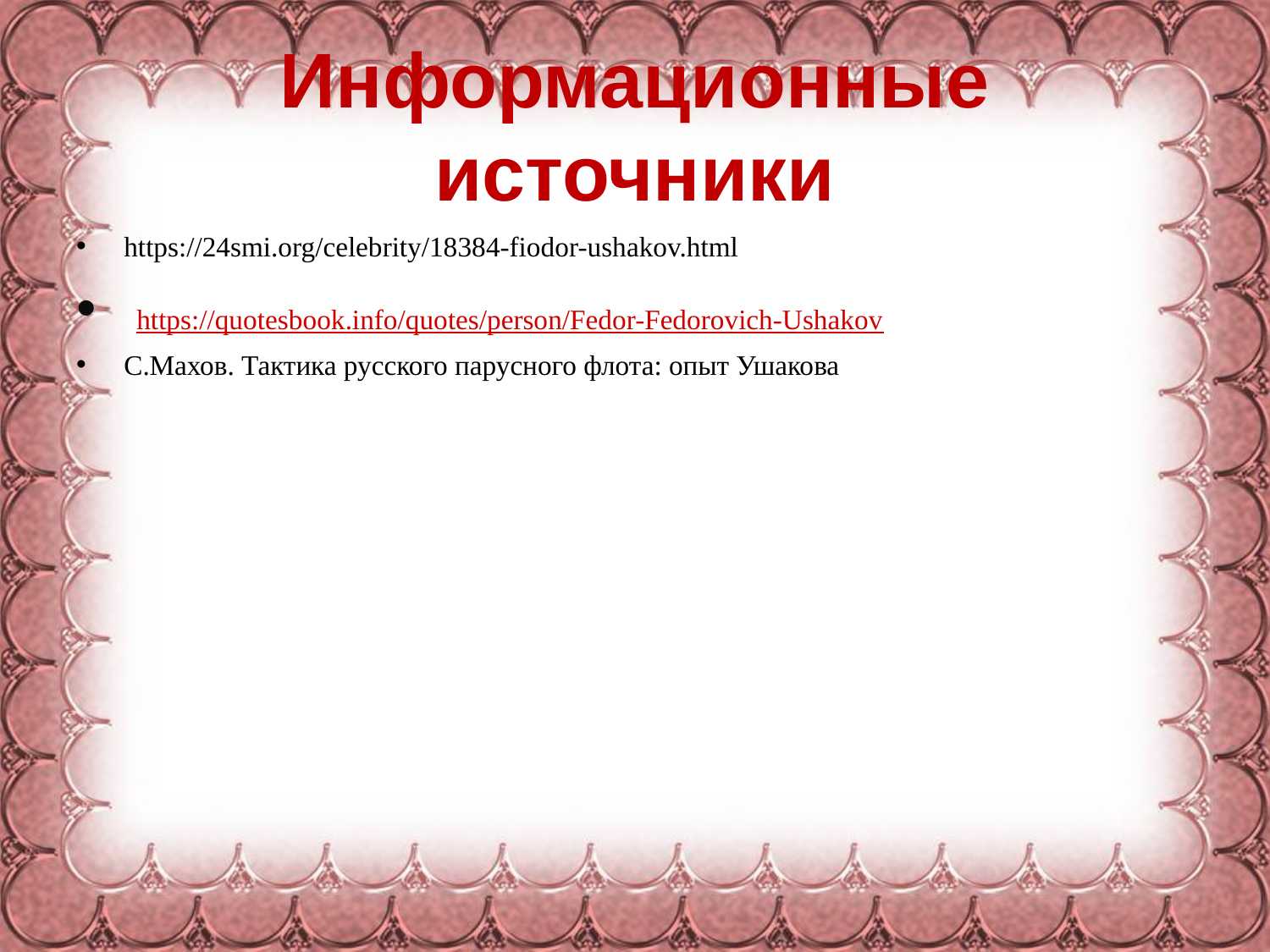

# Информационные источники
https://24smi.org/celebrity/18384-fiodor-ushakov.html
 https://quotesbook.info/quotes/person/Fedor-Fedorovich-Ushakov
С.Махов. Тактика русского парусного флота: опыт Ушакова